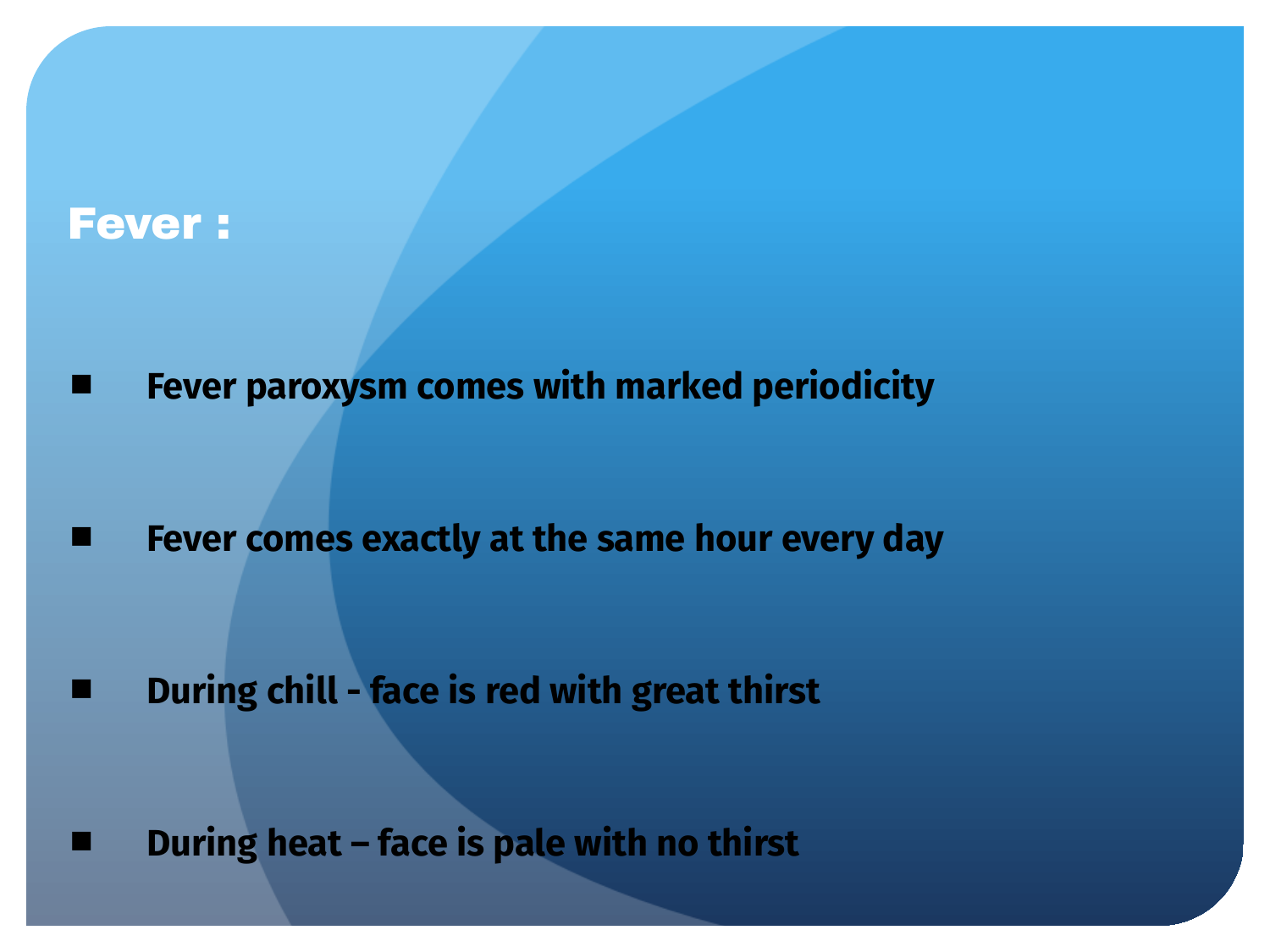

Fever :
Fever paroxysm comes with marked periodicity
Fever comes exactly at the same hour every day
During chill - face is red with great thirst
During heat – face is pale with no thirst
Great yawning and stretching before attack of fever